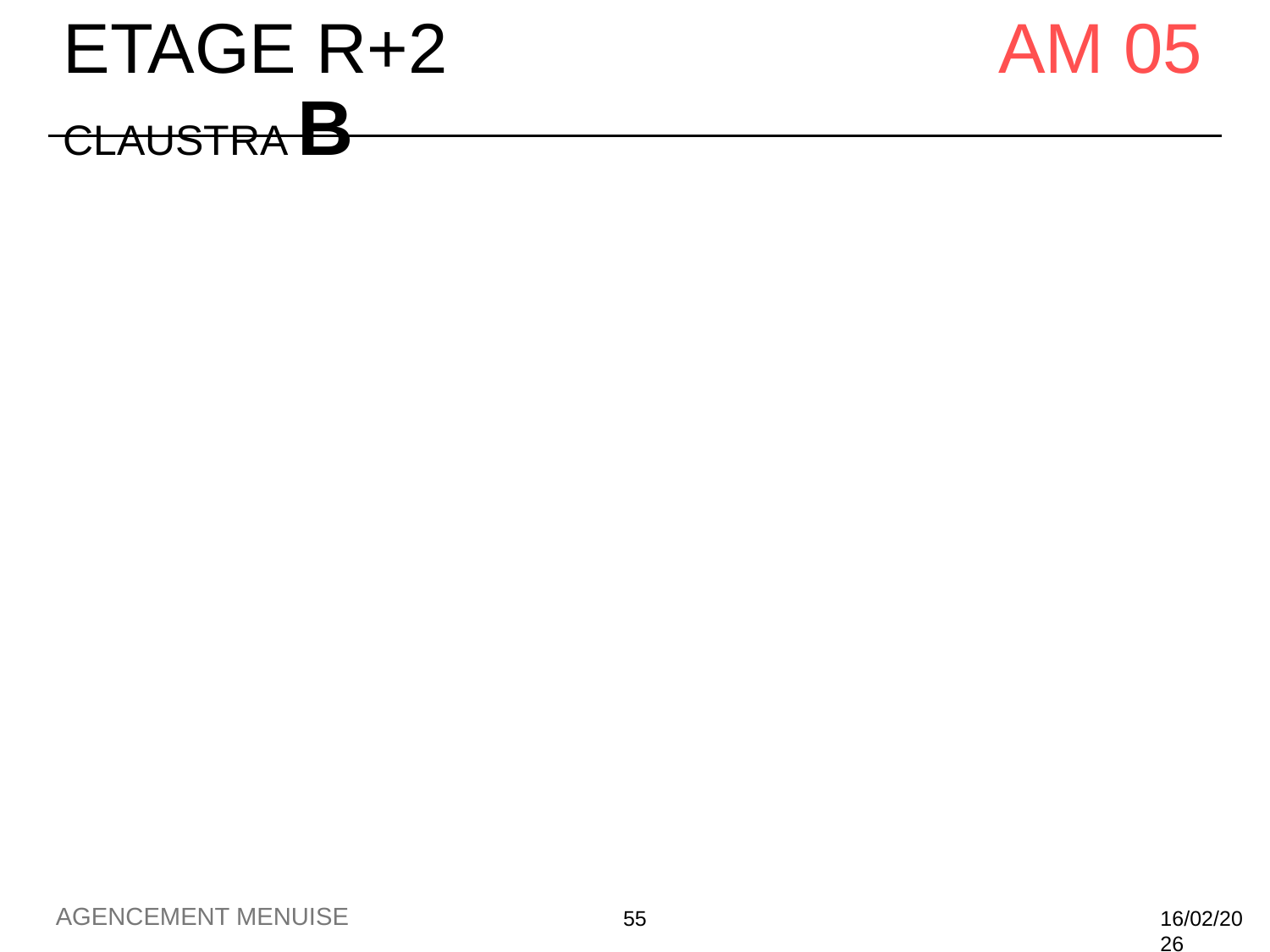

# ETAGE R+2                            AM 05 CLAUSTRA B
AGENCEMENT MENUISE